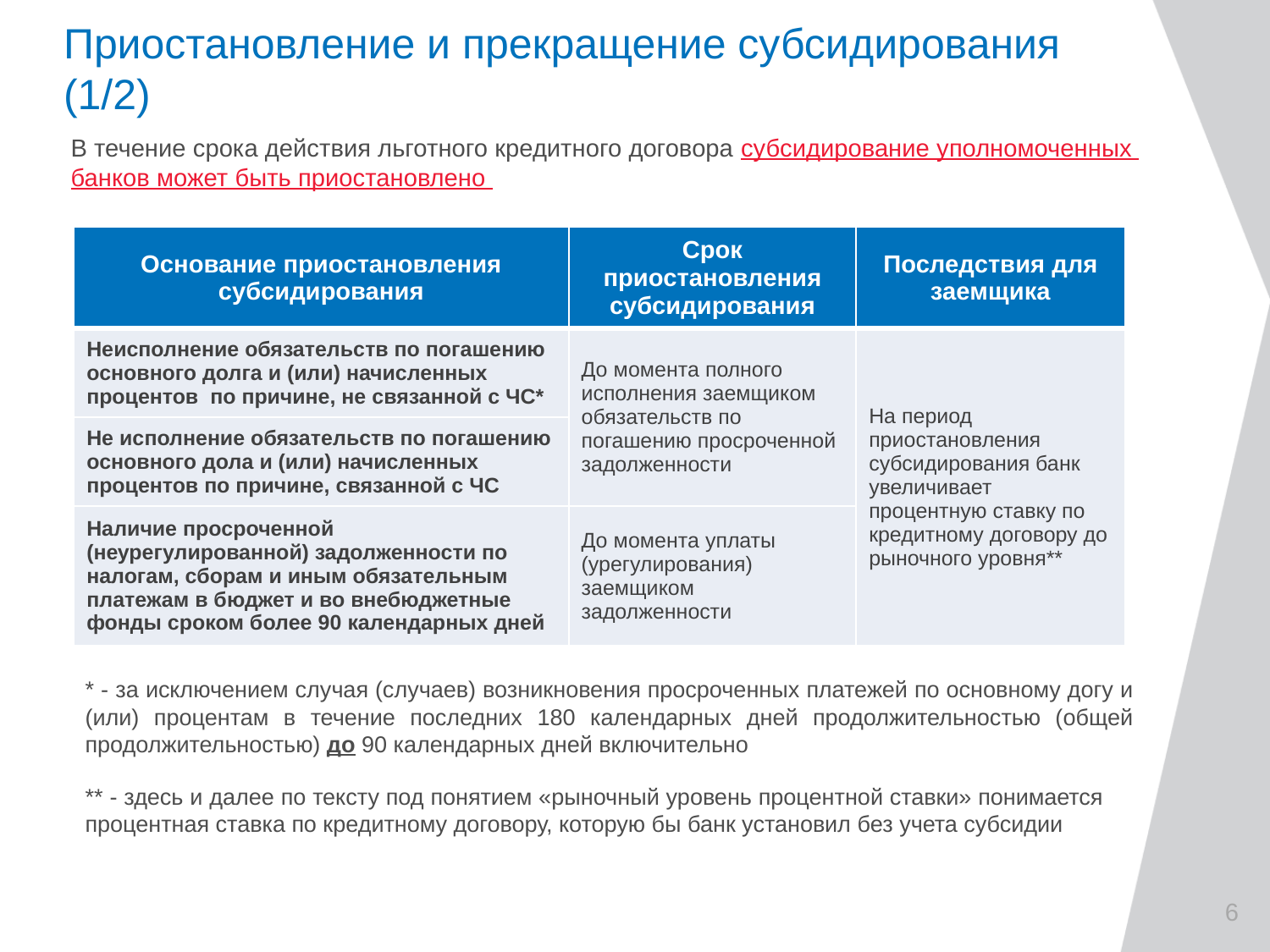

# Приостановление и прекращение субсидирования (1/2)
В течение срока действия льготного кредитного договора субсидирование уполномоченных
банков может быть приостановлено
| Основание приостановления субсидирования | Срок приостановления субсидирования | Последствия для заемщика |
| --- | --- | --- |
| Неисполнение обязательств по погашению основного долга и (или) начисленных процентов по причине, не связанной с ЧС\* | До момента полного исполнения заемщиком обязательств по погашению просроченной задолженности | На период приостановления субсидирования банк увеличивает процентную ставку по кредитному договору до рыночного уровня\*\* |
| Не исполнение обязательств по погашению основного дола и (или) начисленных процентов по причине, связанной с ЧС |  |  |
| Наличие просроченной (неурегулированной) задолженности по налогам, сборам и иным обязательным платежам в бюджет и во внебюджетные фонды сроком более 90 календарных дней | До момента уплаты (урегулирования) заемщиком задолженности |  |
* - за исключением случая (случаев) возникновения просроченных платежей по основному догу и (или) процентам в течение последних 180 календарных дней продолжительностью (общей продолжительностью) до 90 календарных дней включительно
** - здесь и далее по тексту под понятием «рыночный уровень процентной ставки» понимается процентная ставка по кредитному договору, которую бы банк установил без учета субсидии
6